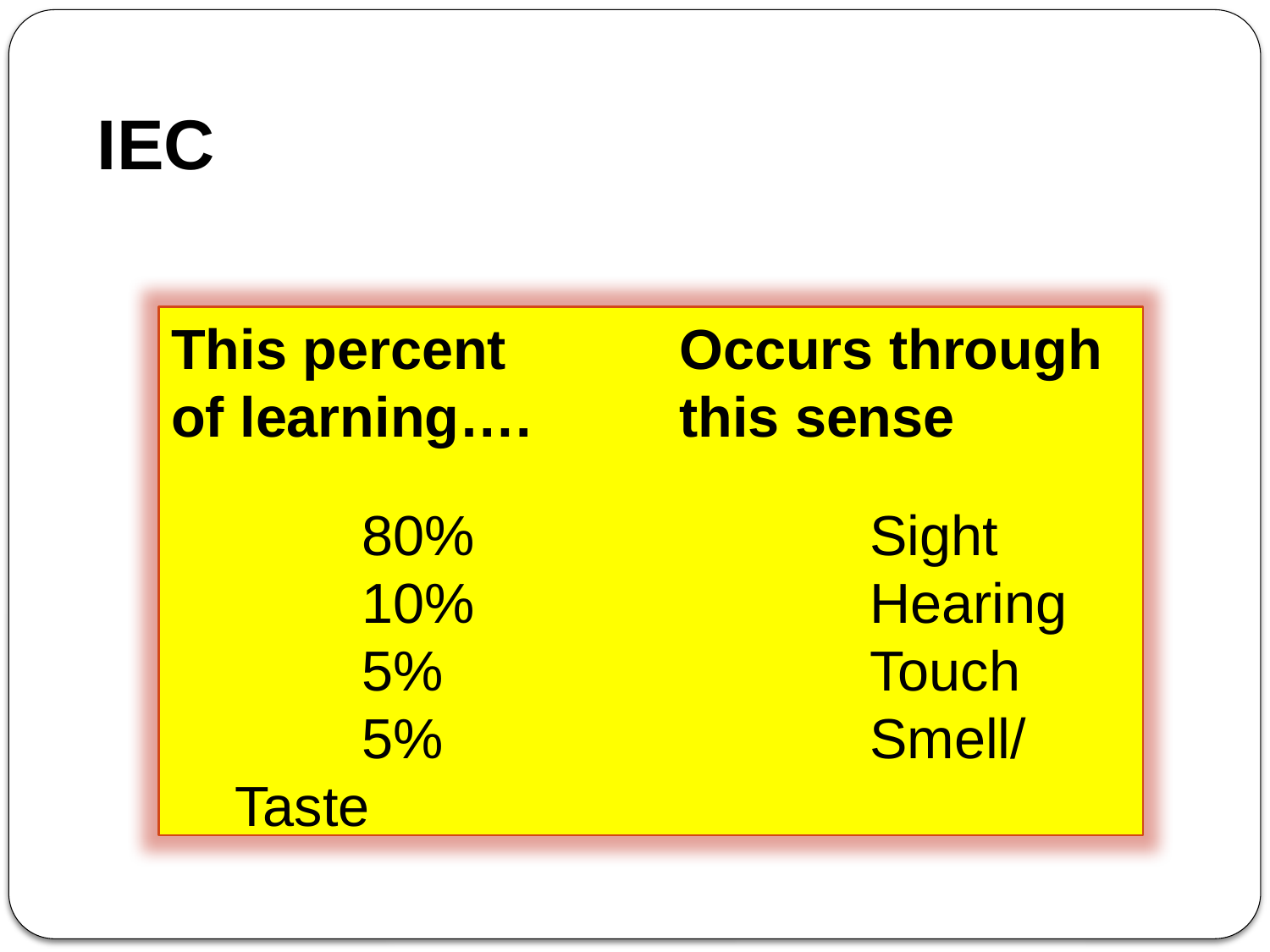

# IEC
This percent		Occurs through
of learning….		this sense

	80%				Sight
	10%				Hearing
	5%				Touch
	5%				Smell/ Taste